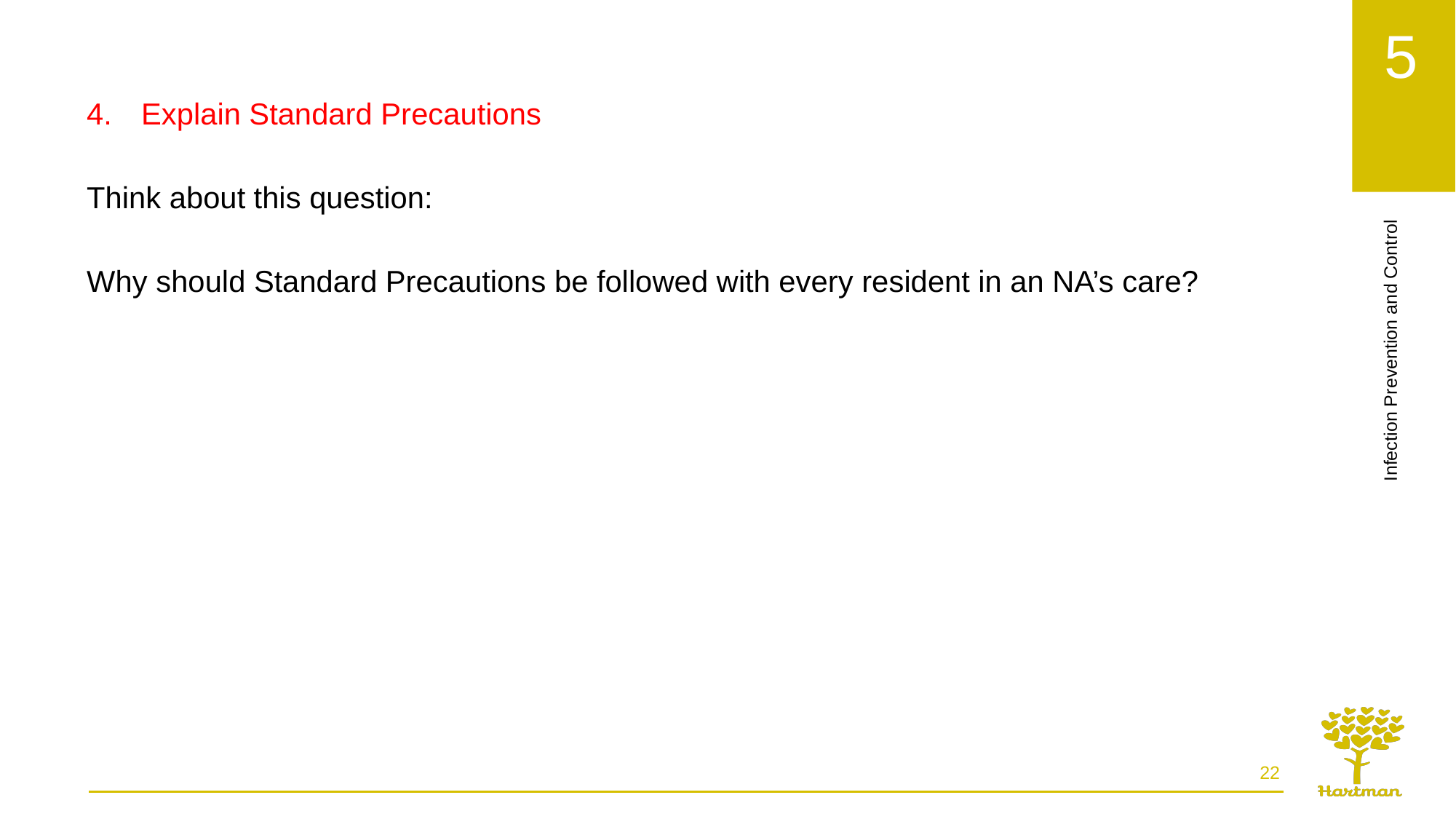

Explain Standard Precautions

Think about this question:

Why should Standard Precautions be followed with every resident in an NA’s care?

22